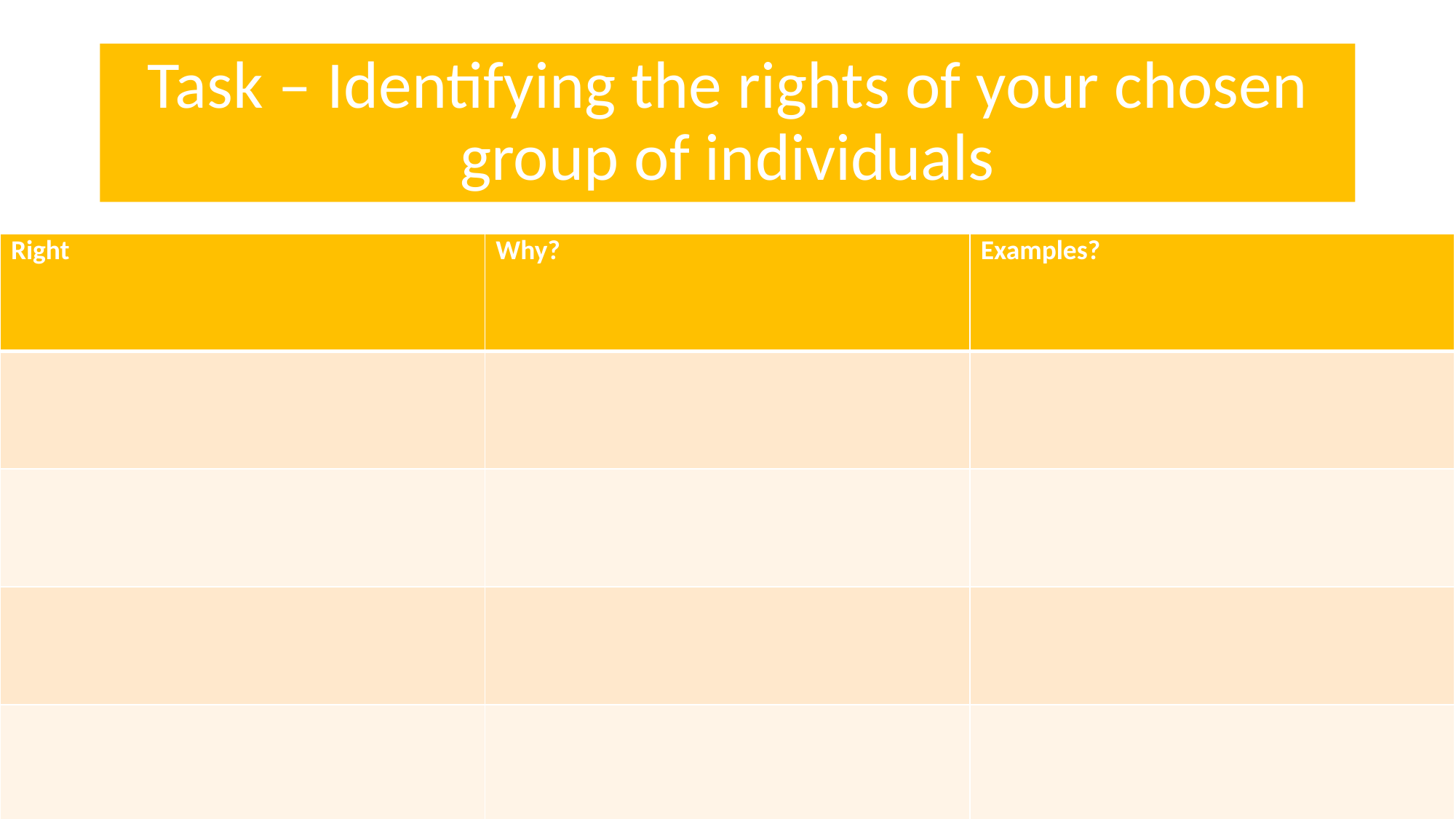

# Task – Identifying the rights of your chosen group of individuals
| Right | Why? | Examples? |
| --- | --- | --- |
|  |  |  |
|  |  |  |
|  |  |  |
|  |  |  |